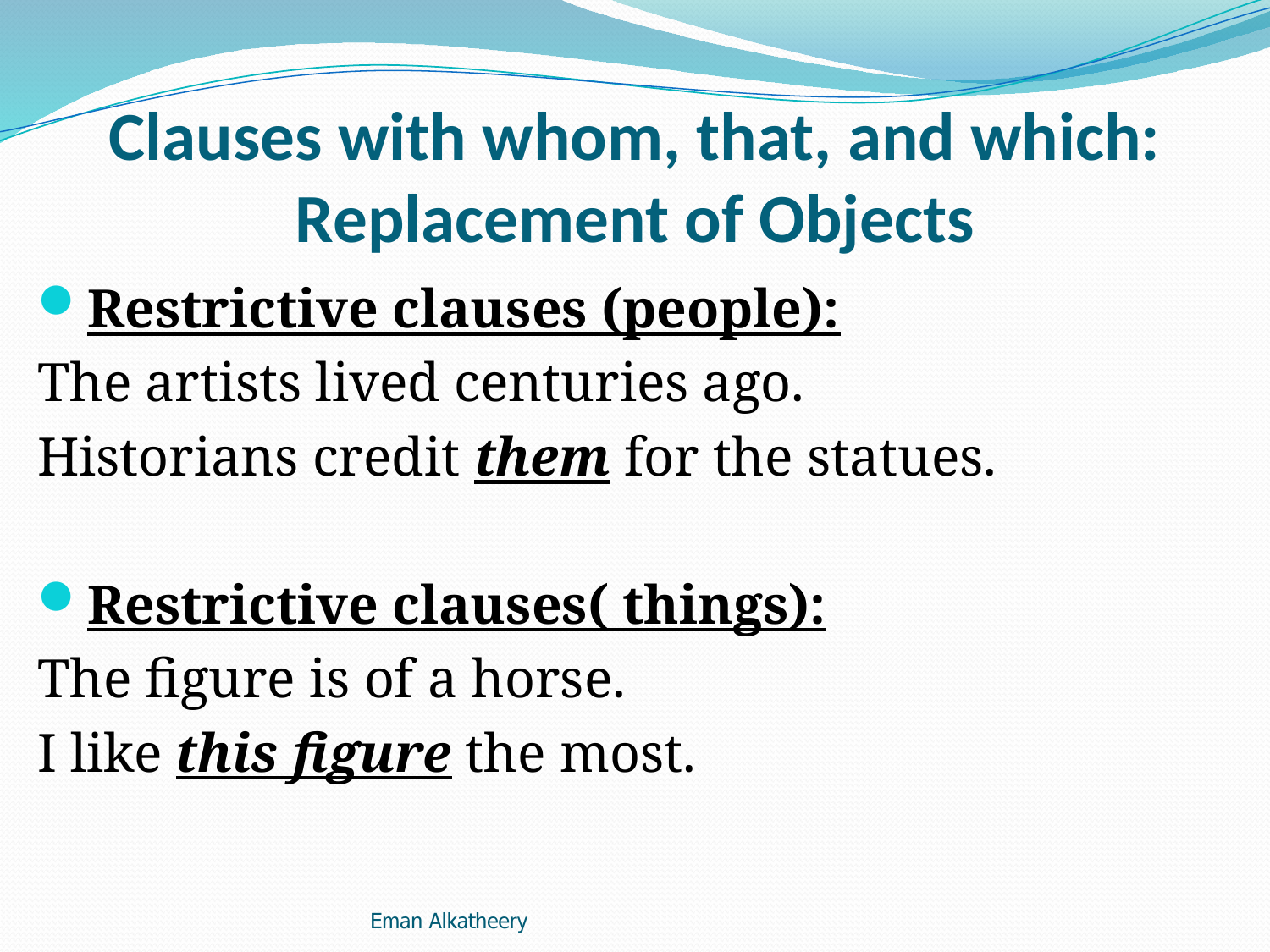

# Clauses with whom, that, and which: Replacement of Objects
Restrictive clauses (people):
The artists lived centuries ago.
Historians credit them for the statues.

Restrictive clauses( things):
The figure is of a horse.
I like this figure the most.

Eman Alkatheery